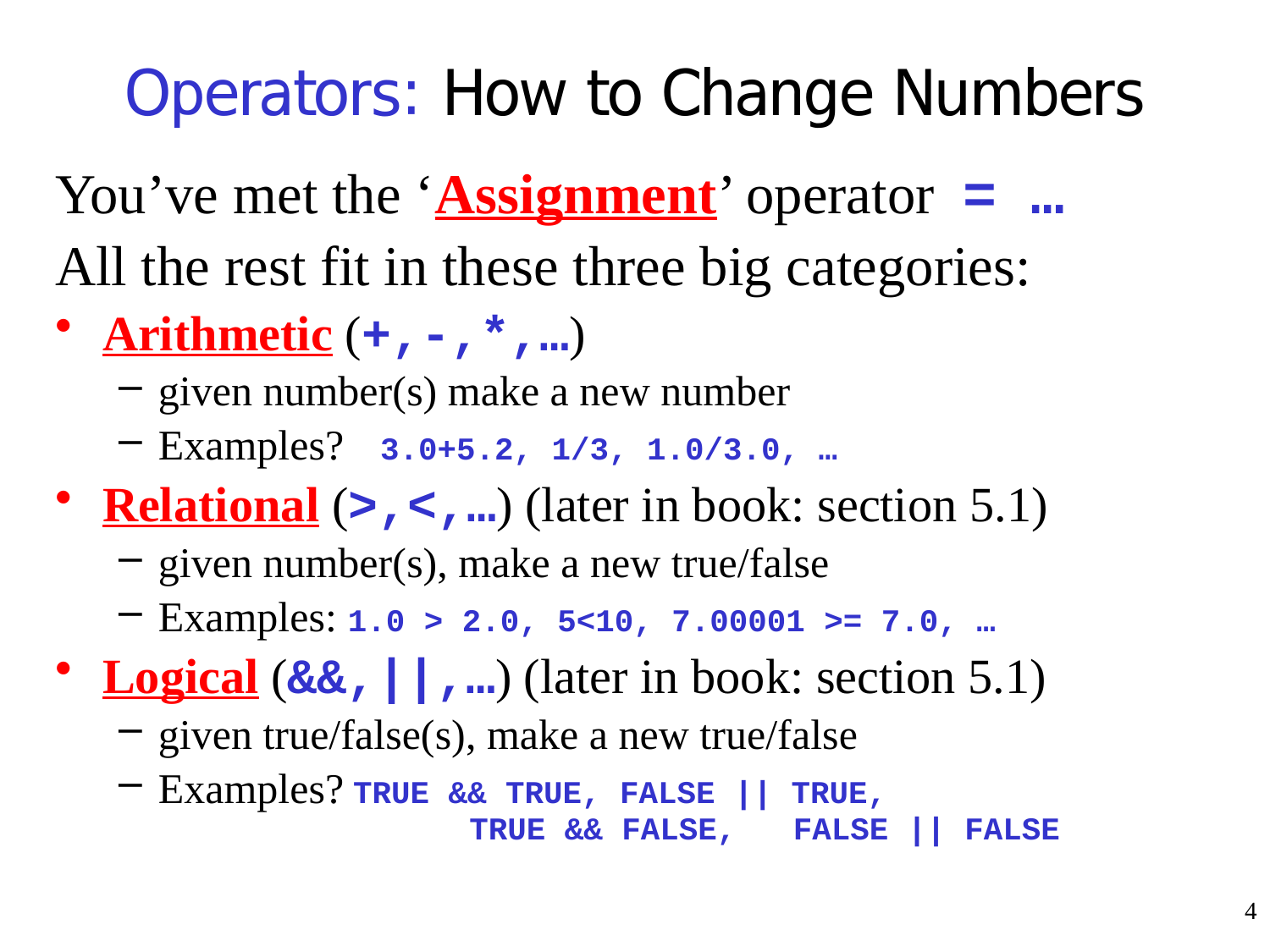

# Operators: How to Change Numbers
You’ve met the ‘Assignment’ operator  = …
All the rest fit in these three big categories:
Arithmetic (+,-,*,…)
given number(s) make a new number
Examples?  3.0+5.2, 1/3, 1.0/3.0, …
Relational (>,<,…) (later in book: section 5.1)
given number(s), make a new true/false
Examples: 1.0 > 2.0, 5<10, 7.00001 >= 7.0, …
Logical (&&,||,…) (later in book: section 5.1)
given true/false(s), make a new true/false
Examples? TRUE && TRUE, FALSE || TRUE,
		   TRUE && FALSE,	FALSE || FALSE
4